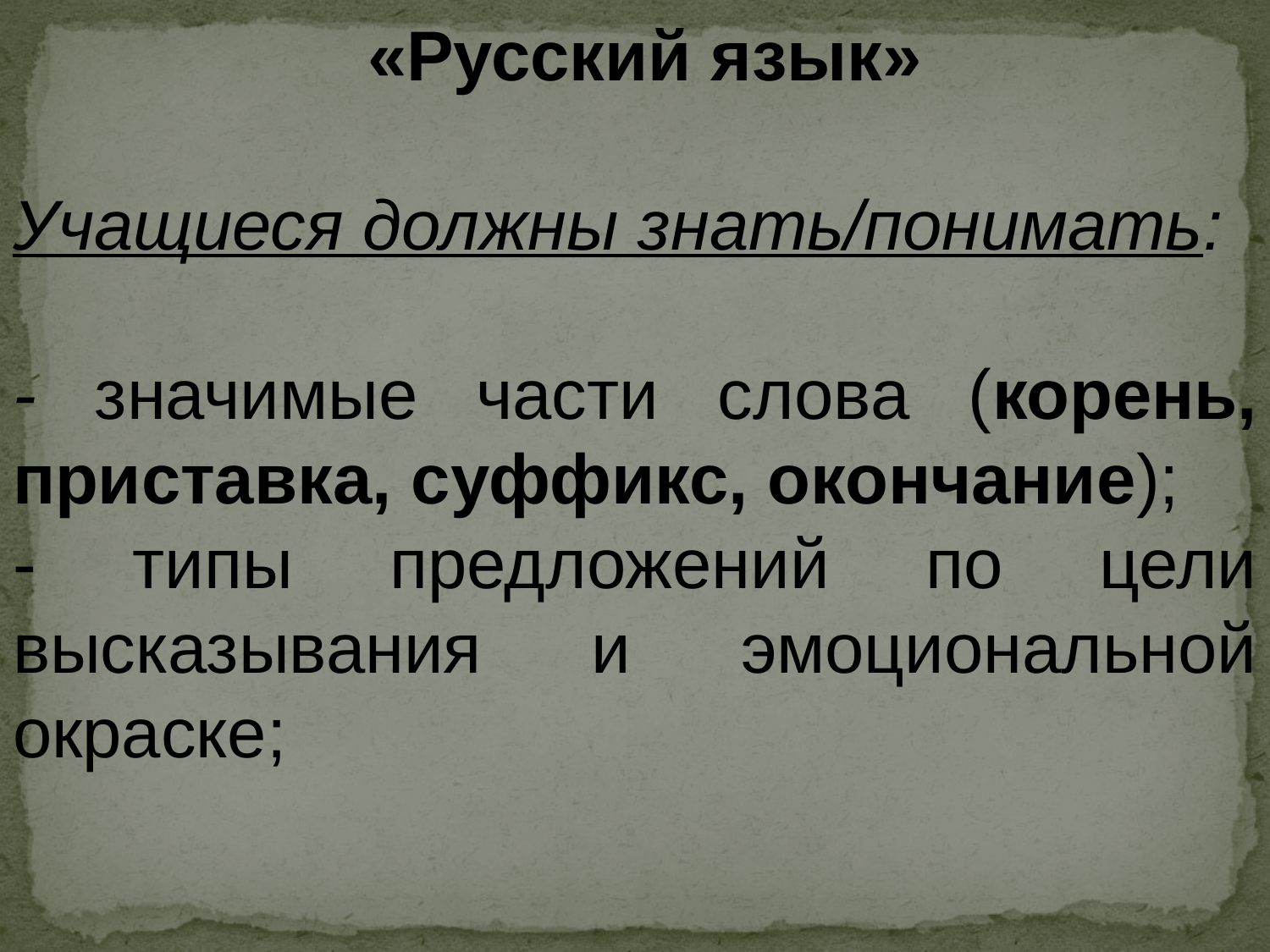

«Русский язык»

Учащиеся должны знать/понимать:

- значимые части слова (корень, приставка, суффикс, окончание);
- типы предложений по цели высказывания и эмоциональной окраске;